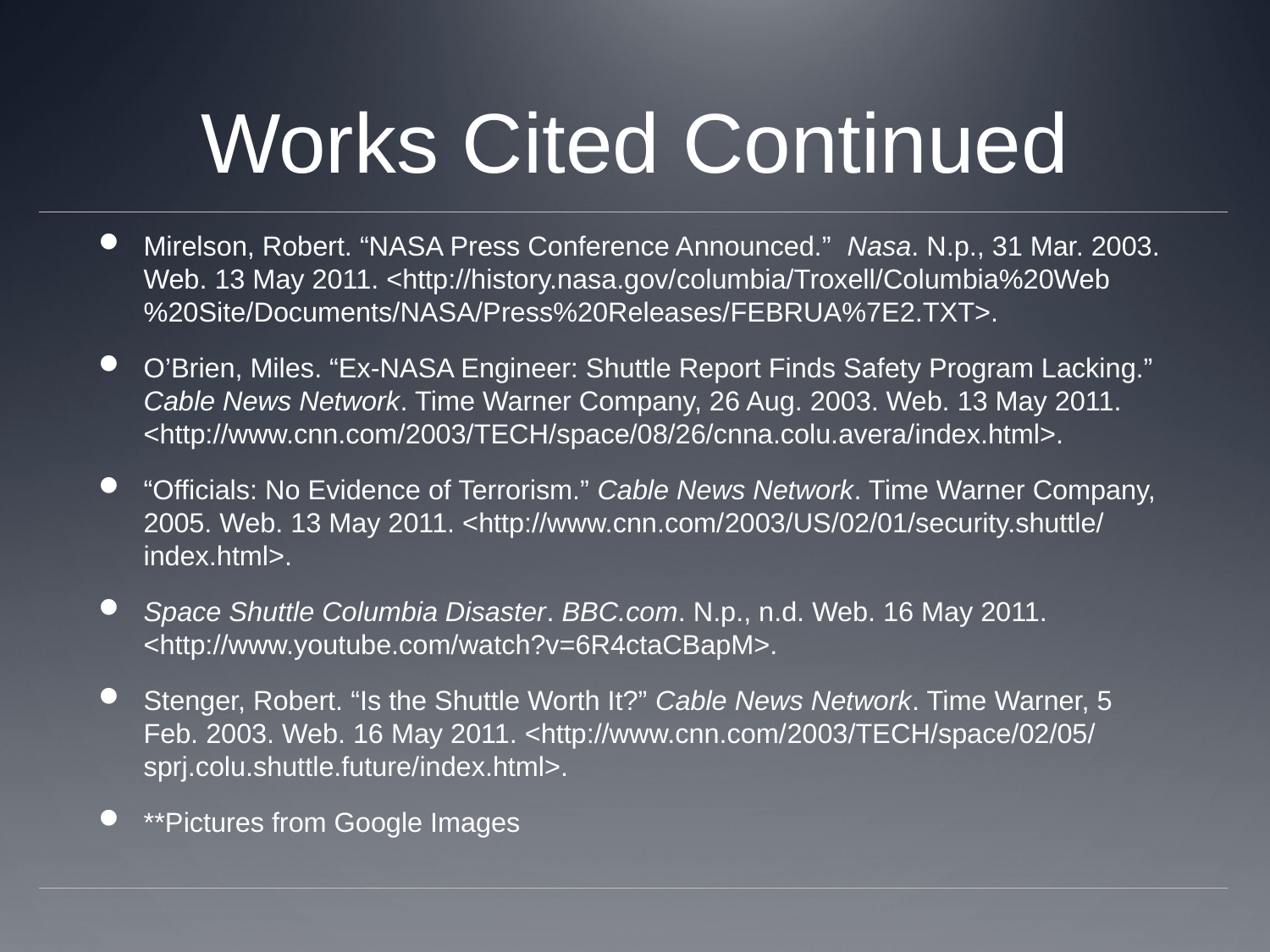

# Works Cited Continued
Mirelson, Robert. “NASA Press Conference Announced.”  Nasa. N.p., 31 Mar. 2003. Web. 13 May 2011. <http://history.nasa.gov/‌columbia/‌Troxell/‌Columbia%20Web%20Site/‌Documents/‌NASA/‌Press%20Releases/‌FEBRUA%7E2.TXT>.
O’Brien, Miles. “Ex-NASA Engineer: Shuttle Report Finds Safety Program Lacking.” Cable News Network. Time Warner Company, 26 Aug. 2003. Web. 13 May 2011. <http://www.cnn.com/‌2003/‌TECH/‌space/‌08/‌26/‌cnna.colu.avera/‌index.html>.
“Officials: No Evidence of Terrorism.” Cable News Network. Time Warner Company, 2005. Web. 13 May 2011. <http://www.cnn.com/‌2003/‌US/‌02/‌01/‌security.shuttle/‌index.html>.
Space Shuttle Columbia Disaster. BBC.com. N.p., n.d. Web. 16 May 2011. <http://www.youtube.com/‌watch?v=6R4ctaCBapM>.
Stenger, Robert. “Is the Shuttle Worth It?” Cable News Network. Time Warner, 5 Feb. 2003. Web. 16 May 2011. <http://www.cnn.com/‌2003/‌TECH/‌space/‌02/‌05/‌sprj.colu.shuttle.future/‌index.html>.
**Pictures from Google Images